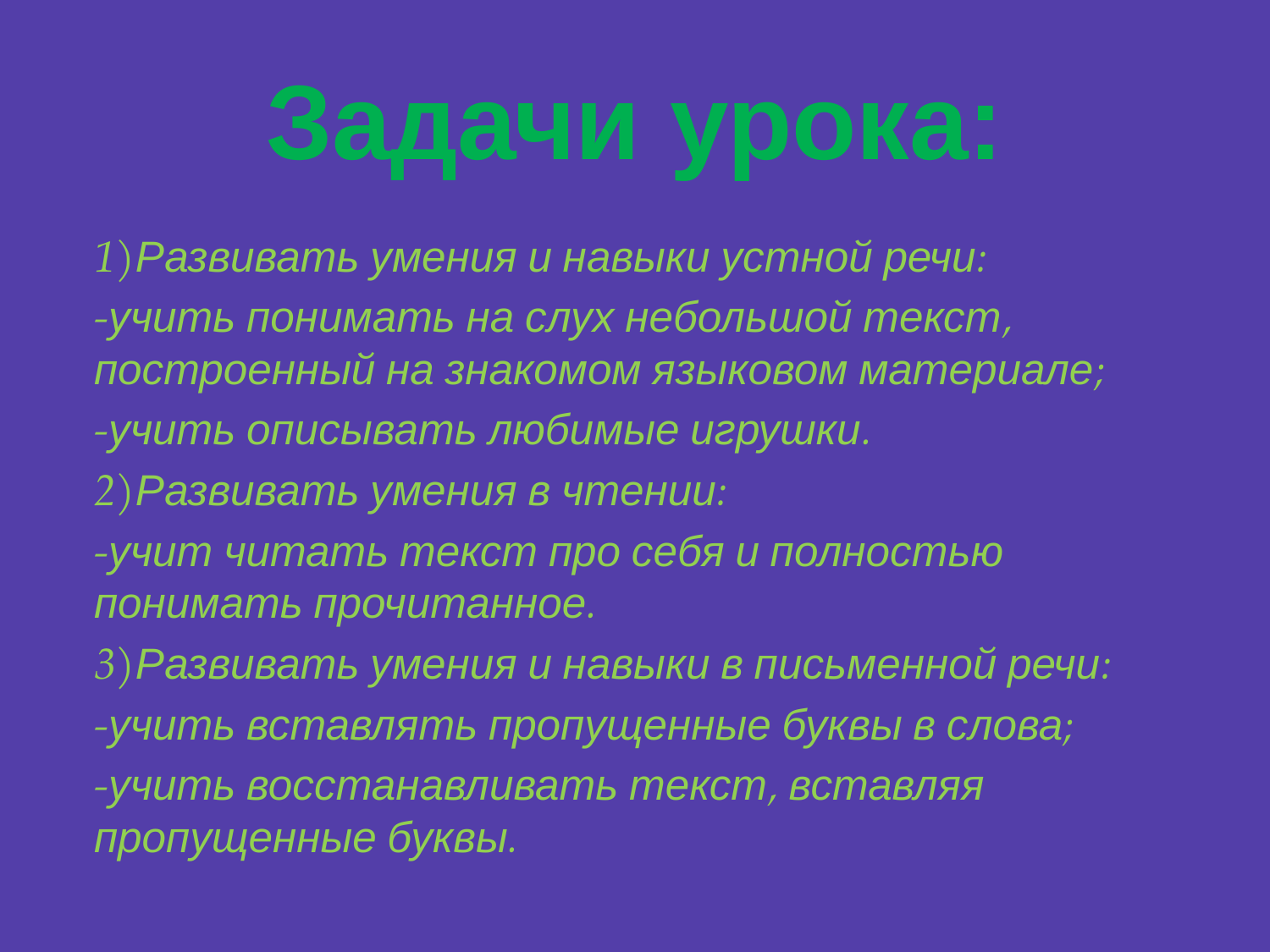

# Задачи урока:
1)Развивать умения и навыки устной речи:
-учить понимать на слух небольшой текст, построенный на знакомом языковом материале;
-учить описывать любимые игрушки.
2)Развивать умения в чтении:
-учит читать текст про себя и полностью понимать прочитанное.
3)Развивать умения и навыки в письменной речи:
-учить вставлять пропущенные буквы в слова;
-учить восстанавливать текст, вставляя пропущенные буквы.